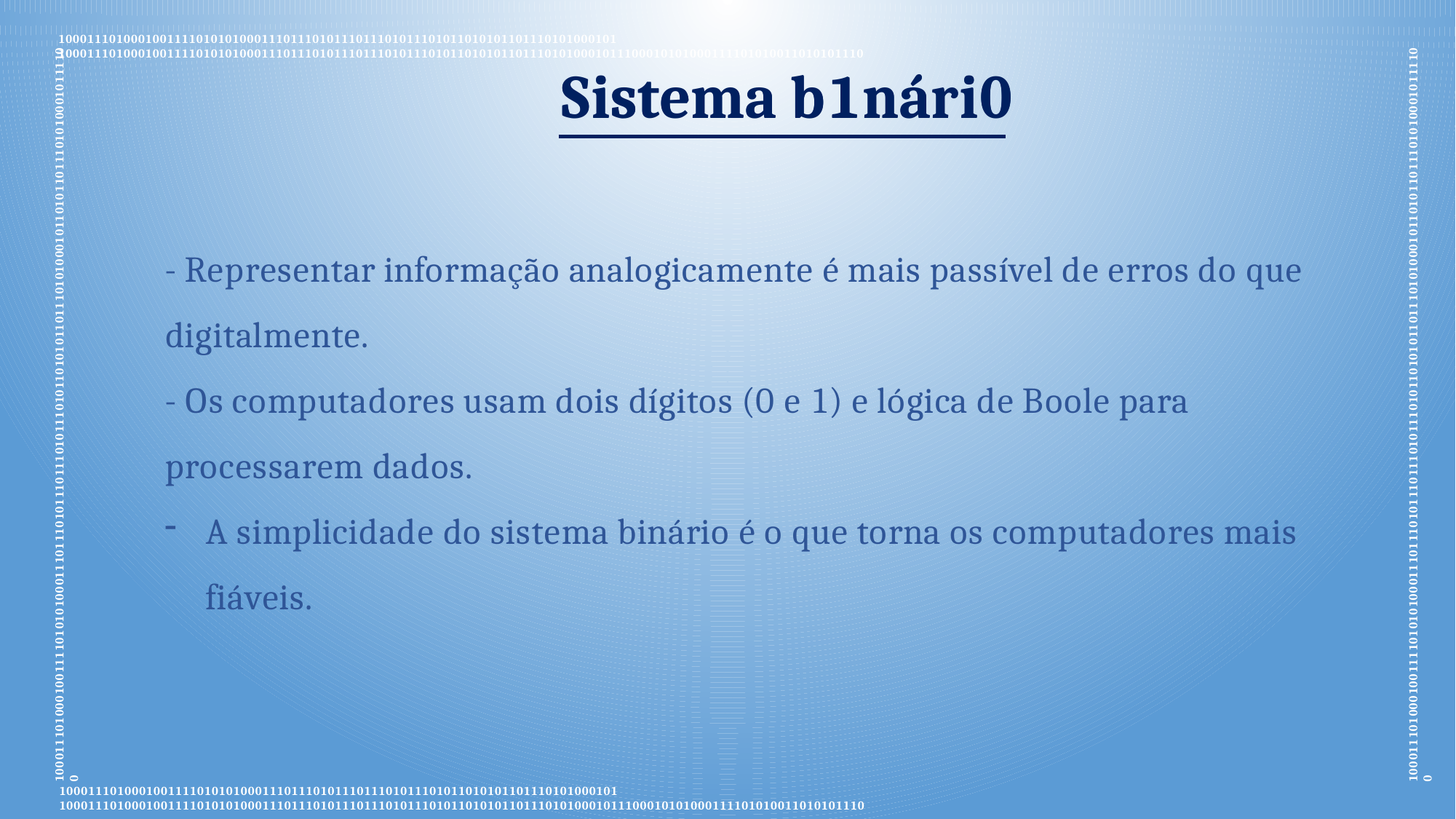

10001110100010011110101010001110111010111011101011101011010101101110101000101 100011101000100111101010100011101110101110111010111010110101011011101010001011100010101000111101010011010101110
100011101000100111101010100011101110101110111010111010110101011011101010001011010110111010100010111100
100011101000100111101010100011101110101110111010111010110101011011101010001011010110111010100010111100
10001110100010011110101010001110111010111011101011101011010101101110101000101 100011101000100111101010100011101110101110111010111010110101011011101010001011100010101000111101010011010101110
Sistema b1nári0
Sistema b1nári0
- Representar informação analogicamente é mais passível de erros do que digitalmente.
- Os computadores usam dois dígitos (0 e 1) e lógica de Boole para processarem dados.
A simplicidade do sistema binário é o que torna os computadores mais fiáveis.